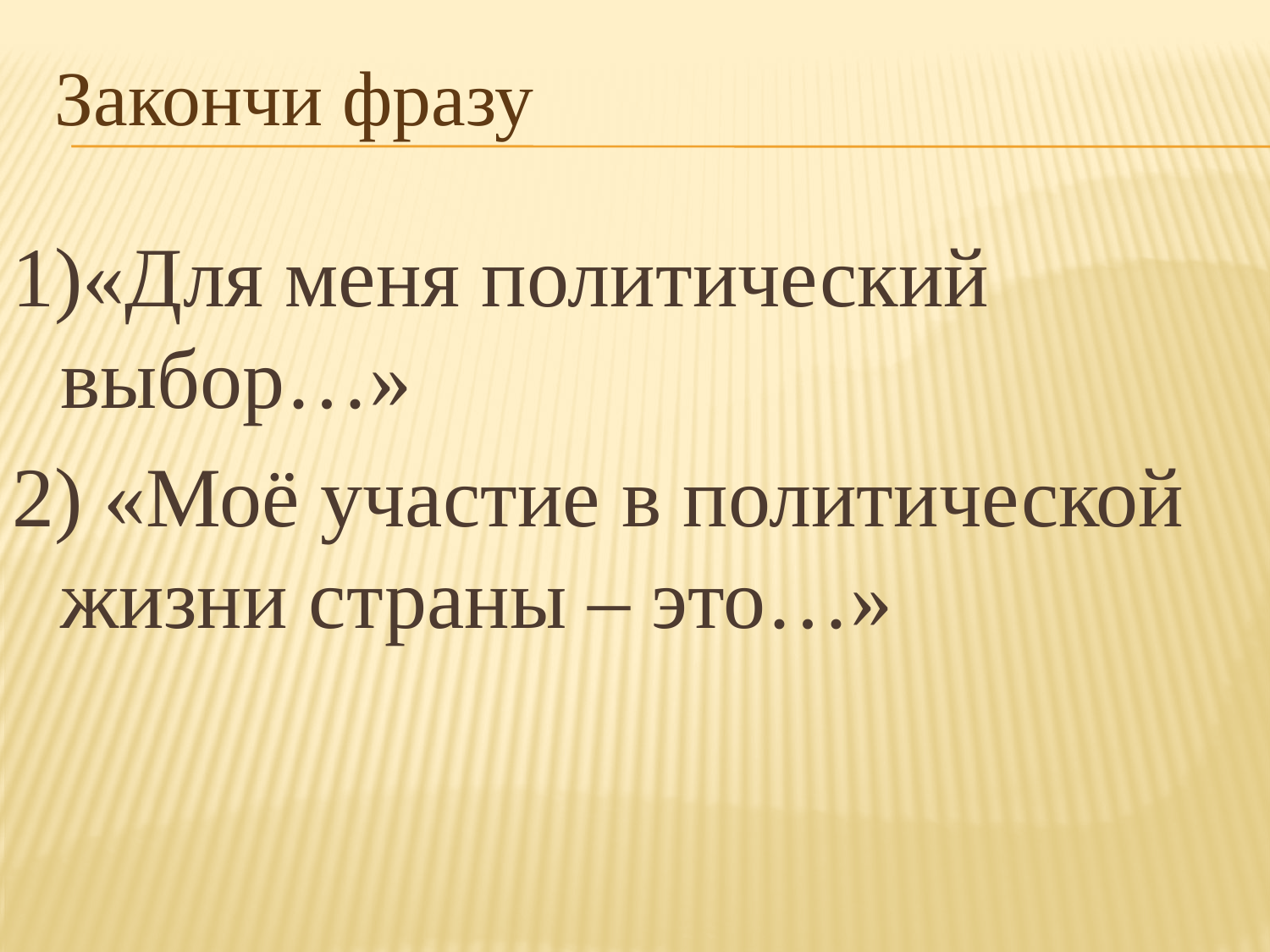

# Закончи фразу
1)«Для меня политический выбор…»
2) «Моё участие в политической жизни страны – это…»